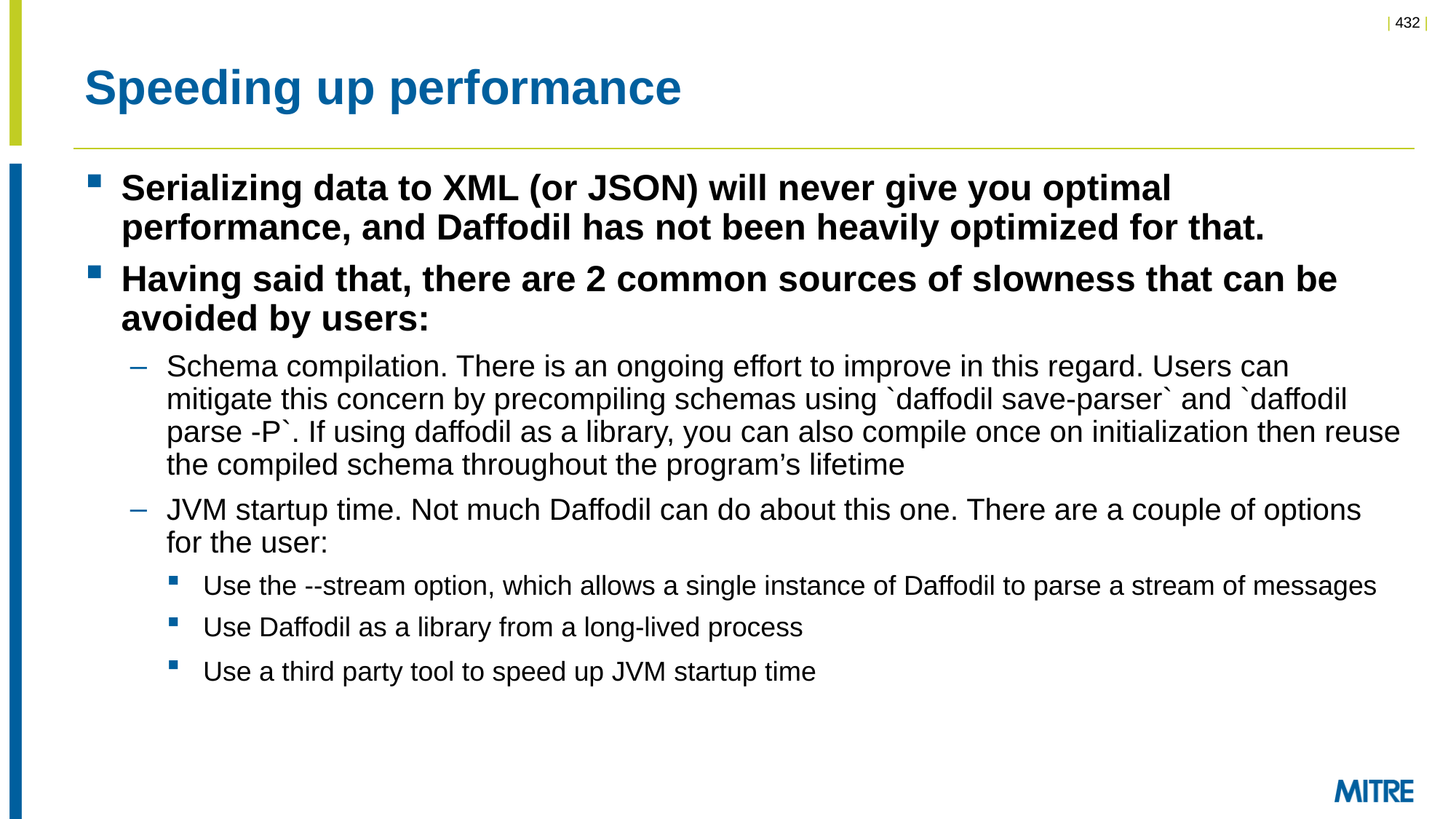

# Speeding up performance
Serializing data to XML (or JSON) will never give you optimal performance, and Daffodil has not been heavily optimized for that.
Having said that, there are 2 common sources of slowness that can be avoided by users:
Schema compilation. There is an ongoing effort to improve in this regard. Users can mitigate this concern by precompiling schemas using `daffodil save-parser` and `daffodil parse -P`. If using daffodil as a library, you can also compile once on initialization then reuse the compiled schema throughout the program’s lifetime
JVM startup time. Not much Daffodil can do about this one. There are a couple of options for the user:
Use the --stream option, which allows a single instance of Daffodil to parse a stream of messages
Use Daffodil as a library from a long-lived process
Use a third party tool to speed up JVM startup time